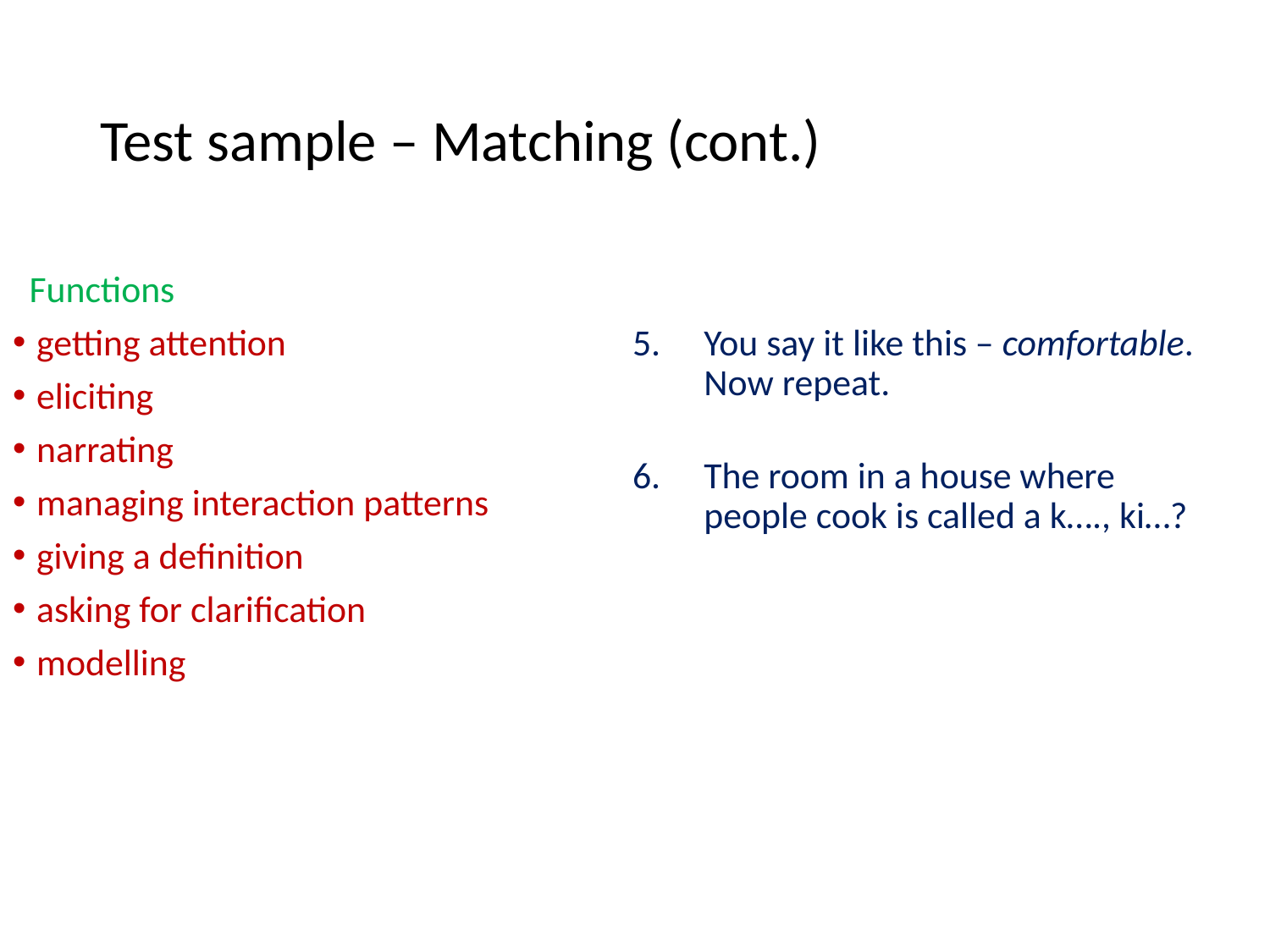

# Test sample – Matching (cont.)
Functions
getting attention
eliciting
narrating
managing interaction patterns
giving a definition
asking for clarification
modelling
You say it like this – comfortable. Now repeat.
The room in a house where people cook is called a k…., ki…?